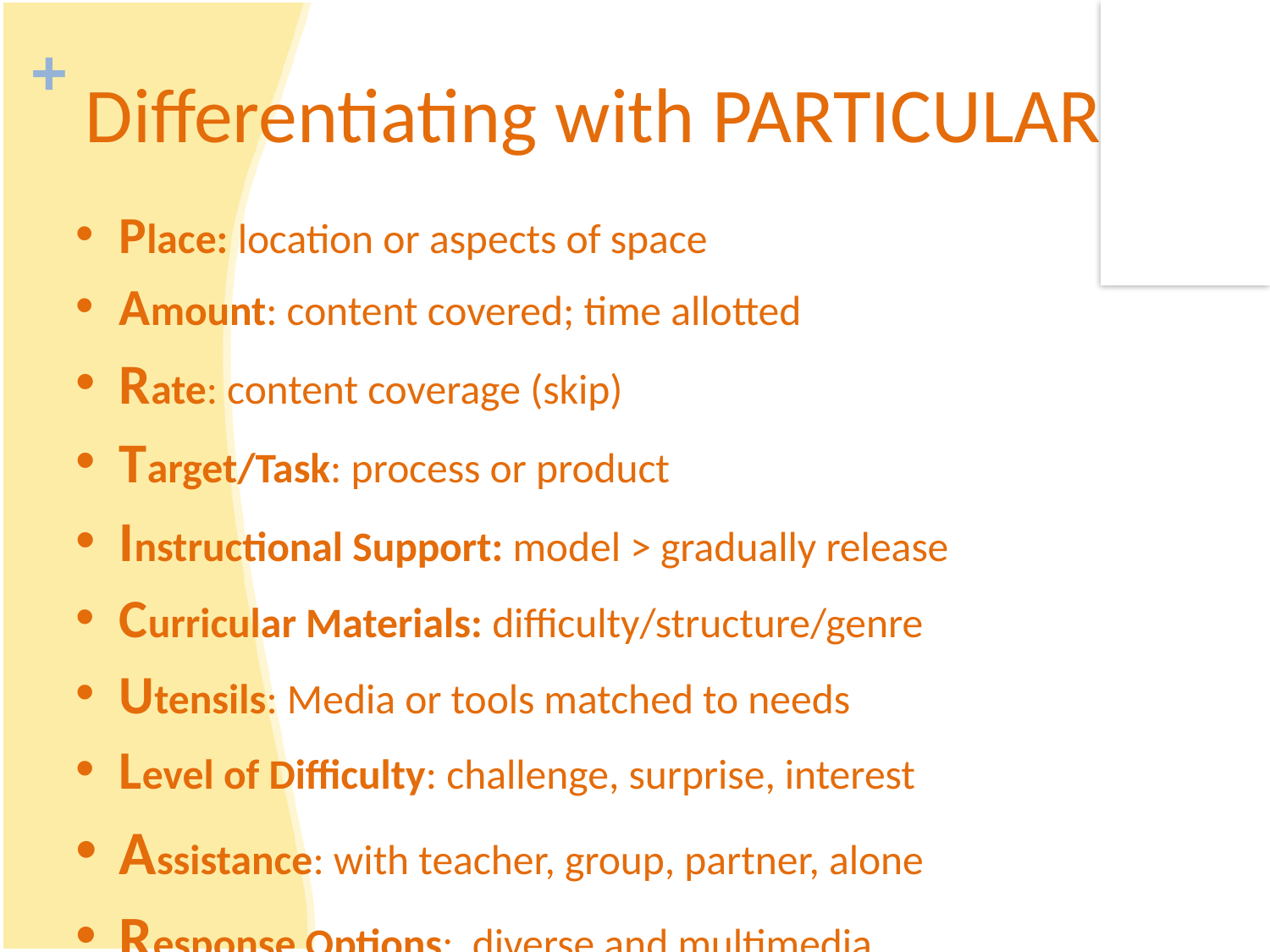

# Differentiating with PARTICULAR
Place: location or aspects of space
Amount: content covered; time allotted
Rate: content coverage (skip)
Target/Task: process or product
Instructional Support: model > gradually release
Curricular Materials: difficulty/structure/genre
Utensils: Media or tools matched to needs
Level of Difficulty: challenge, surprise, interest
Assistance: with teacher, group, partner, alone
Response Options:  diverse and multimedia